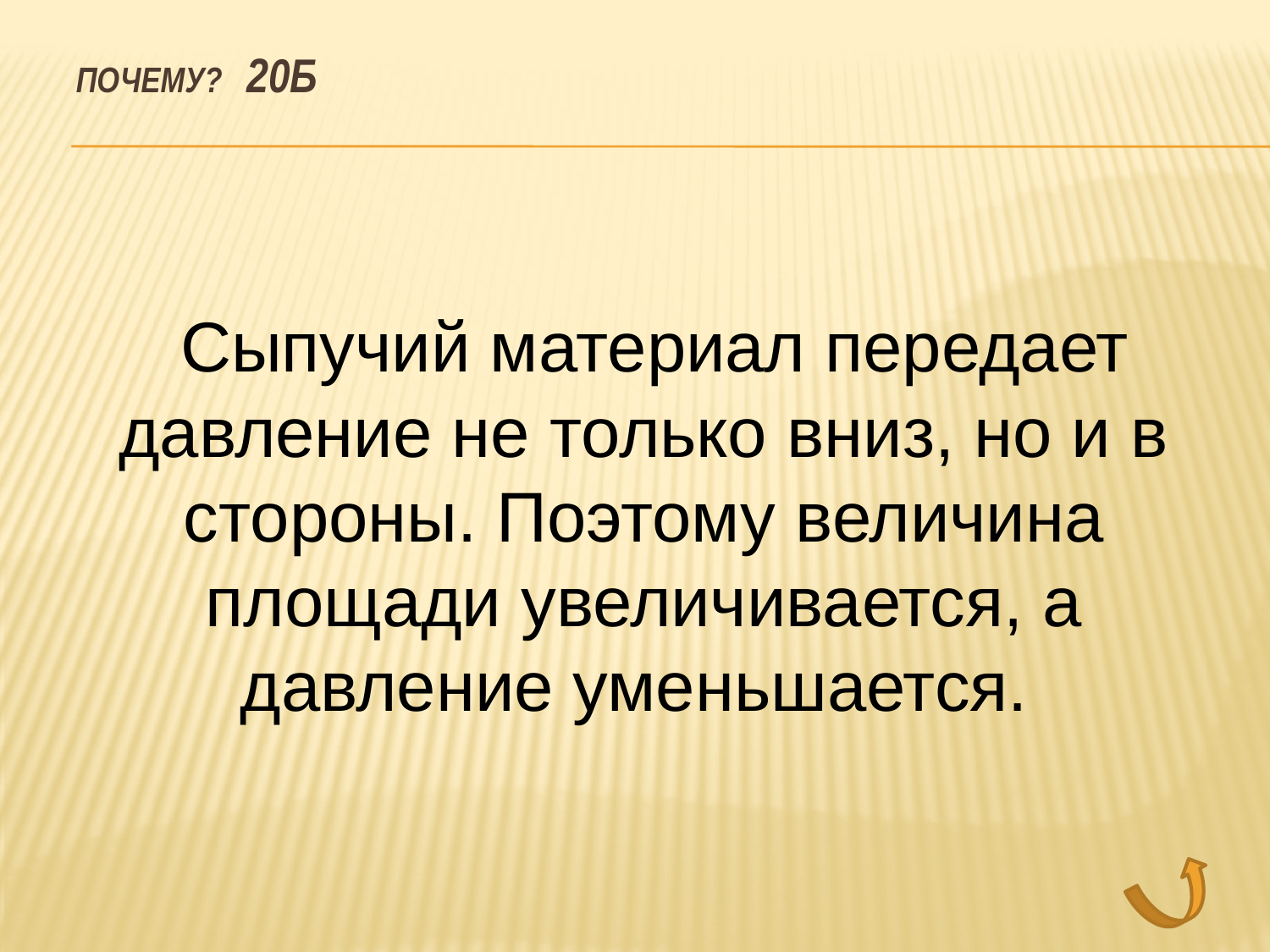

# Почему?   20б
	 Сыпучий материал передает давление не только вниз, но и в стороны. Поэтому величина площади увеличивается, а давление уменьшается.